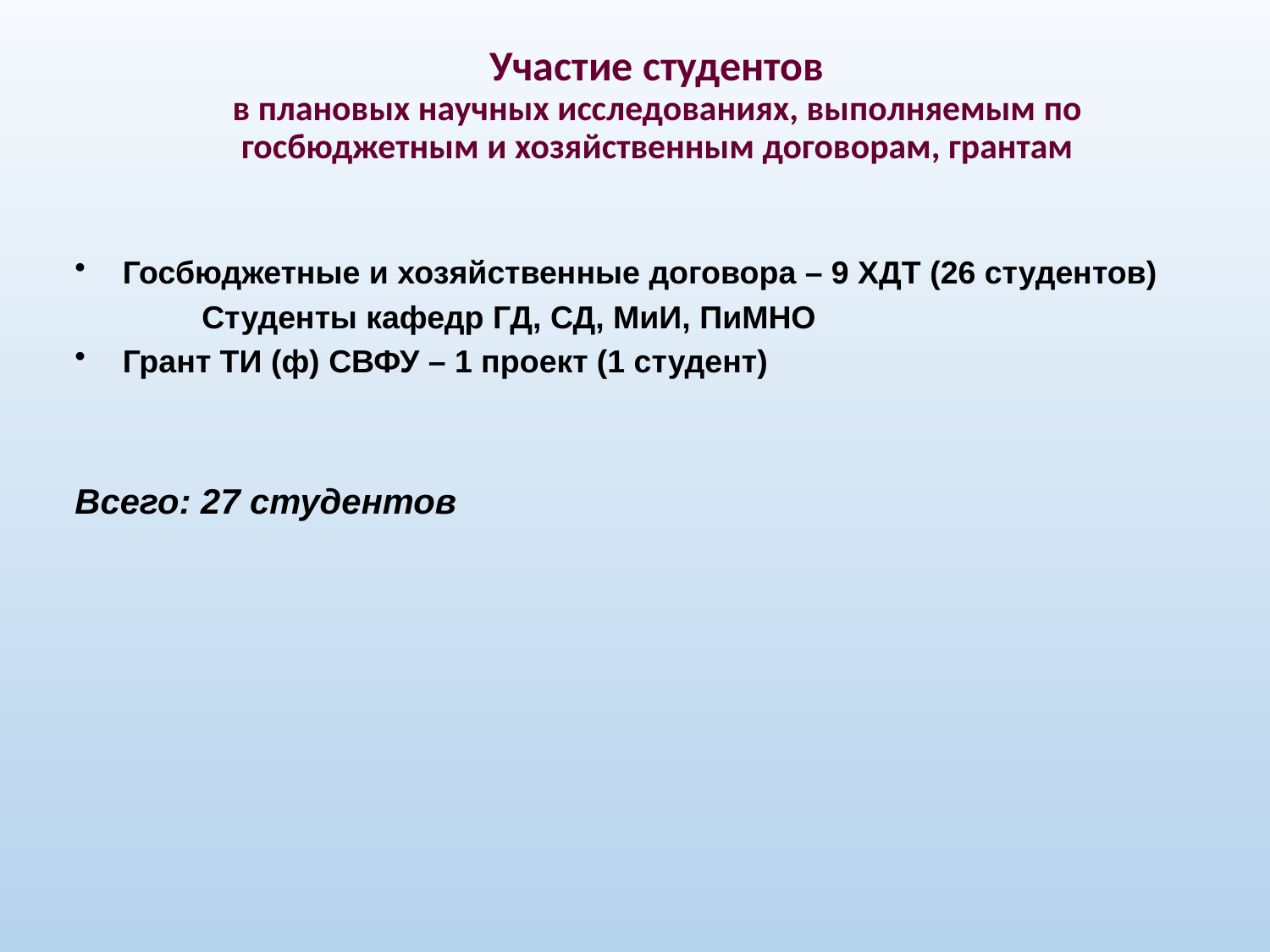

# Участие студентов в плановых научных исследованиях, выполняемым по госбюджетным и хозяйственным договорам, грантам
  Госбюджетные и хозяйственные договора – 9 ХДТ (26 студентов)
	Студенты кафедр ГД, СД, МиИ, ПиМНО
  Грант ТИ (ф) СВФУ – 1 проект (1 студент)

Всего: 27 студентов